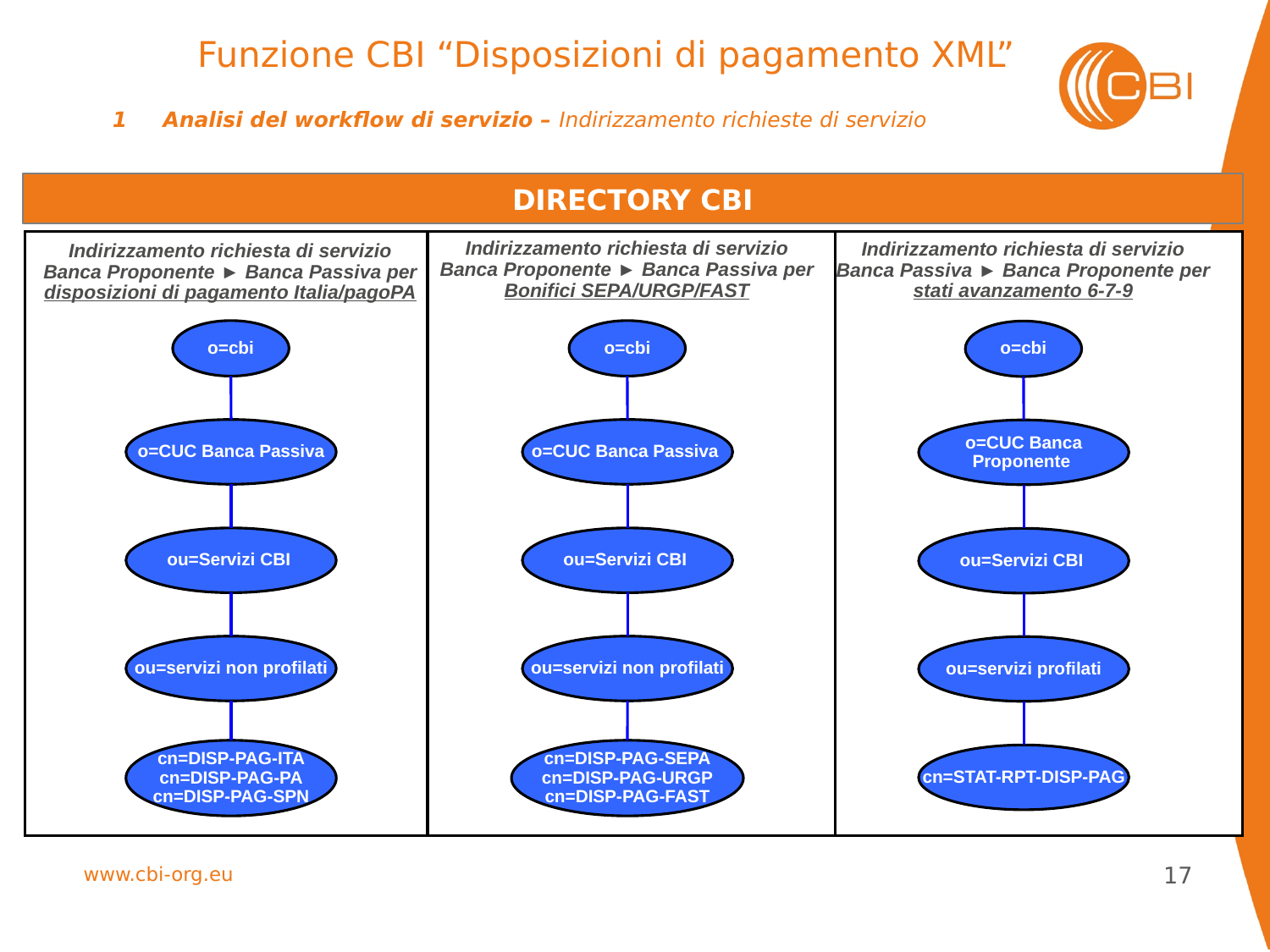

Funzione CBI “Disposizioni di pagamento XML”
1	 Analisi del workflow di servizio – Indirizzamento richieste di servizio
DIRECTORY CBI

Indirizzamento richiesta di servizio
Banca Proponente ► Banca Passiva per Bonifici SEPA/URGP/FAST
Indirizzamento richiesta di servizio
Banca Passiva ► Banca Proponente per stati avanzamento 6-7-9
Indirizzamento richiesta di servizio
Banca Proponente ► Banca Passiva per disposizioni di pagamento Italia/pagoPA
o=cbi
o=cbi
o=cbi
o=CUC Banca Passiva
o=CUC Banca Passiva
o=CUC Banca Proponente
ou=Servizi CBI
ou=Servizi CBI
ou=Servizi CBI
ou=servizi non profilati
ou=servizi non profilati
ou=servizi profilati
17
cn=DISP-PAG-ITA
cn=DISP-PAG-PA
cn=DISP-PAG-SPN
cn=DISP-PAG-SEPA
cn=DISP-PAG-URGP
cn=DISP-PAG-FAST
cn=STAT-RPT-DISP-PAG